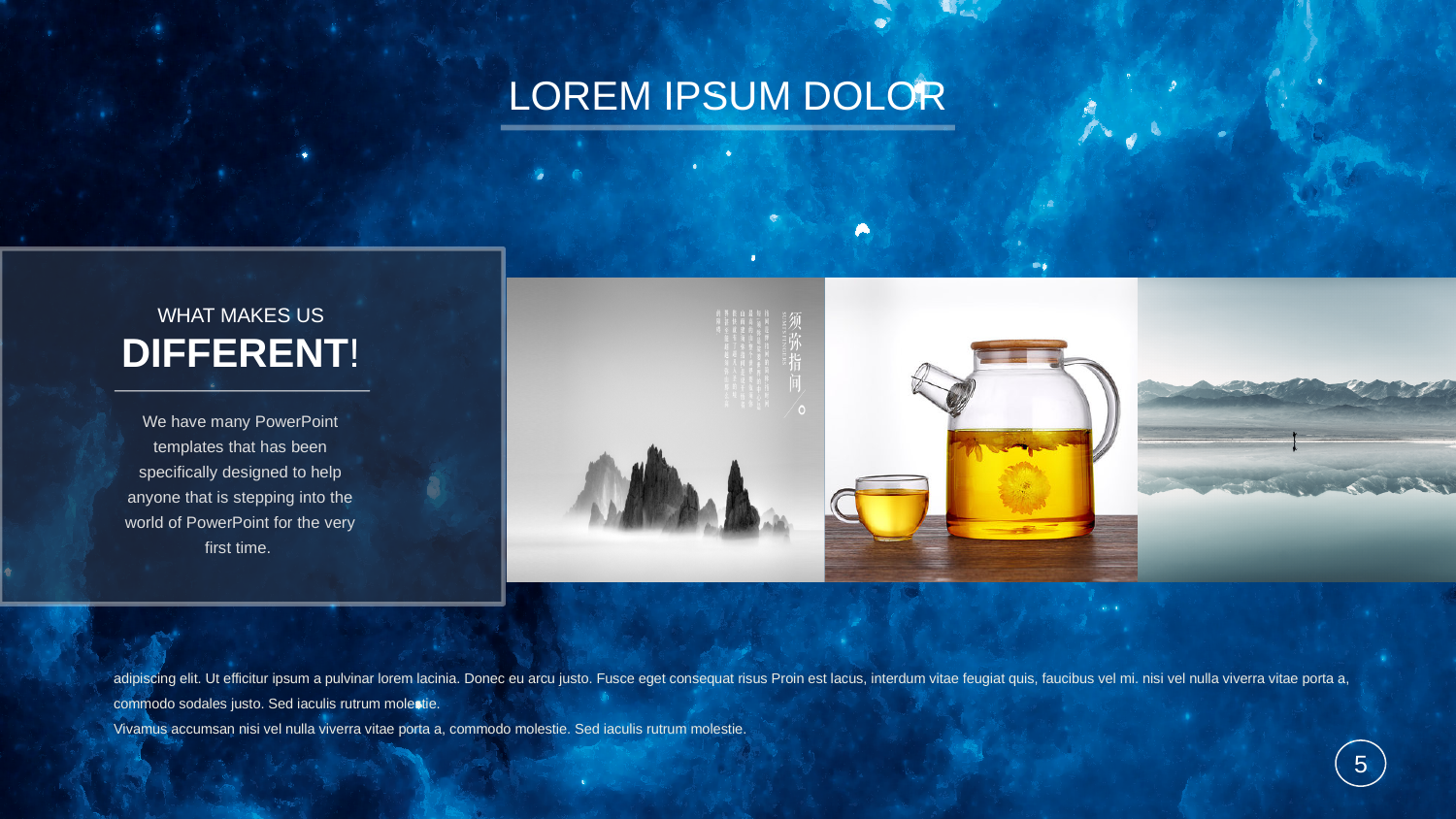

LOREM IPSUM DOLOR

WHAT MAKES US DIFFERENT!

We have many PowerPoint templates that has been specifically designed to help anyone that is stepping into the world of PowerPoint for the very first time.
adipiscing elit. Ut efficitur ipsum a pulvinar lorem lacinia. Donec eu arcu justo. Fusce eget consequat risus Proin est lacus, interdum vitae feugiat quis, faucibus vel mi. nisi vel nulla viverra vitae porta a, commodo sodales justo. Sed iaculis rutrum molestie.
Vivamus accumsan nisi vel nulla viverra vitae porta a, commodo molestie. Sed iaculis rutrum molestie.